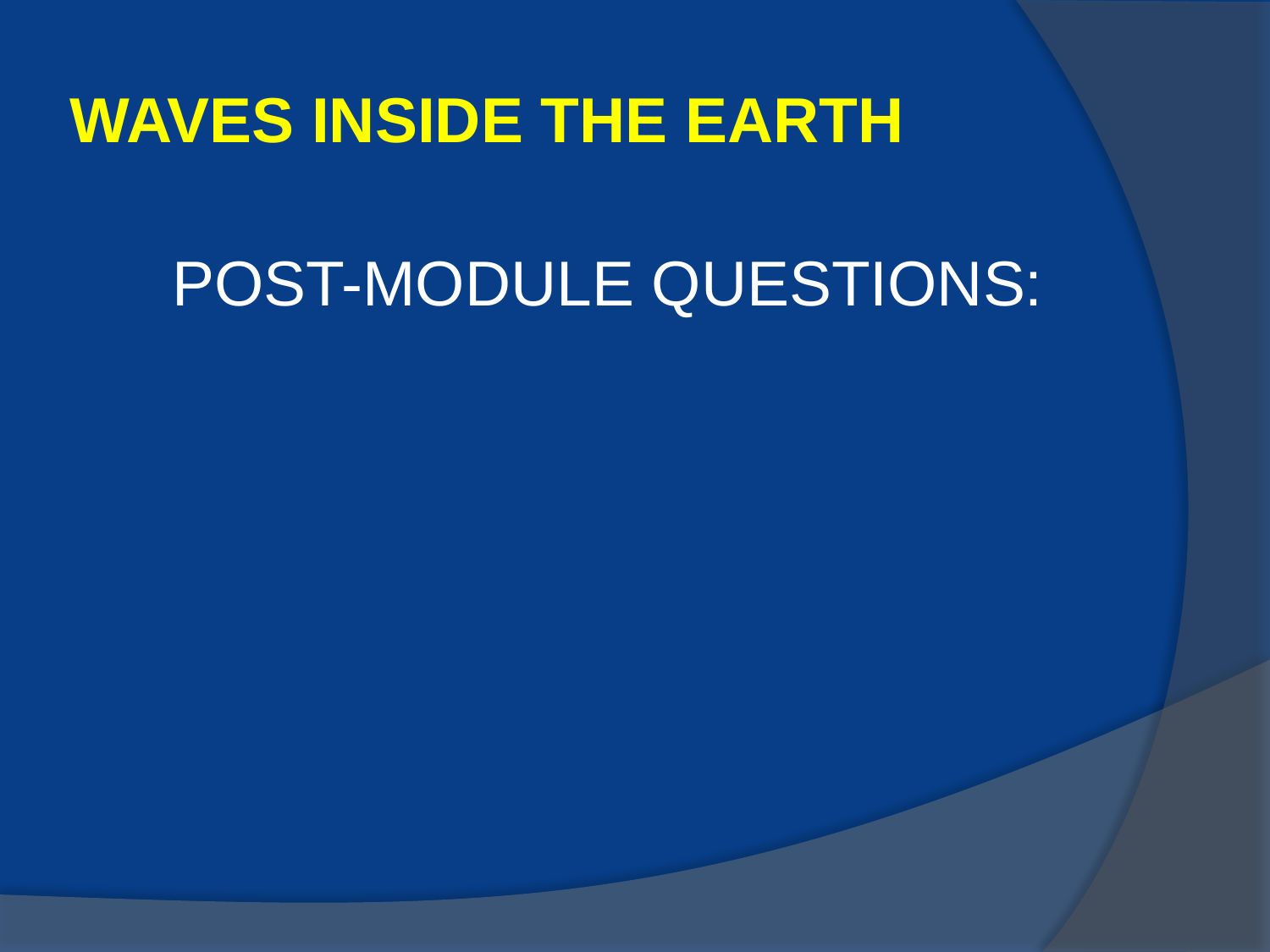

# WAVES INSIDE THE EARTH
     POST-MODULE QUESTIONS: